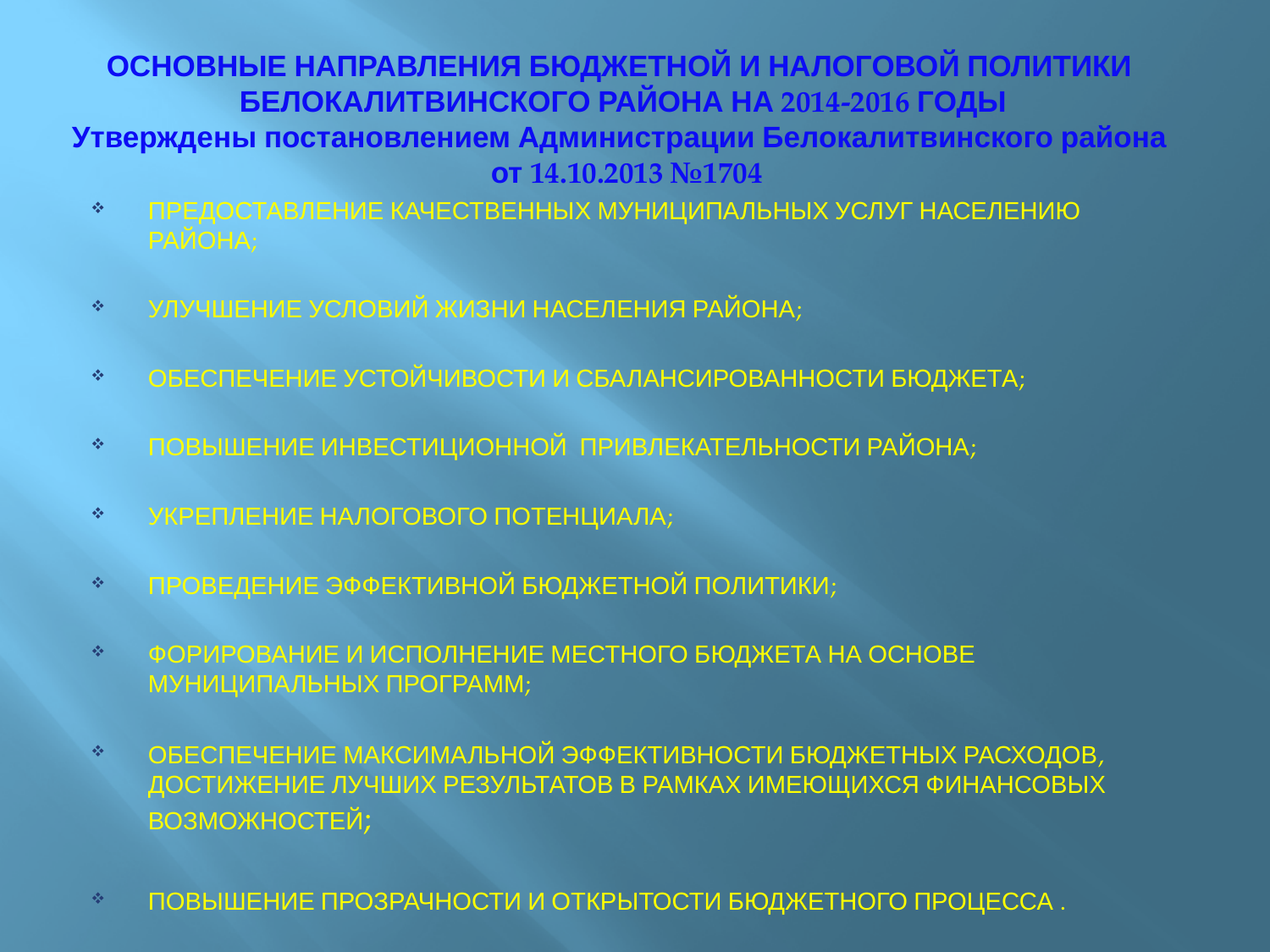

# ОСНОВНЫЕ НАПРАВЛЕНИЯ БЮДЖЕТНОЙ И НАЛОГОВОЙ ПОЛИТИКИ  БЕЛОКАЛИТВИНСКОГО РАЙОНА НА 2014-2016 ГОДЫ Утверждены постановлением Администрации Белокалитвинского района от 14.10.2013 №1704
ПРЕДОСТАВЛЕНИЕ КАЧЕСТВЕННЫХ МУНИЦИПАЛЬНЫХ УСЛУГ НАСЕЛЕНИЮ РАЙОНА;

УЛУЧШЕНИЕ УСЛОВИЙ ЖИЗНИ НАСЕЛЕНИЯ РАЙОНА;

ОБЕСПЕЧЕНИЕ УСТОЙЧИВОСТИ И СБАЛАНСИРОВАННОСТИ БЮДЖЕТА;

ПОВЫШЕНИЕ ИНВЕСТИЦИОННОЙ  ПРИВЛЕКАТЕЛЬНОСТИ РАЙОНА;

УКРЕПЛЕНИЕ НАЛОГОВОГО ПОТЕНЦИАЛА;

ПРОВЕДЕНИЕ ЭФФЕКТИВНОЙ БЮДЖЕТНОЙ ПОЛИТИКИ;

ФОРИРОВАНИЕ И ИСПОЛНЕНИЕ МЕСТНОГО БЮДЖЕТА НА ОСНОВЕ МУНИЦИПАЛЬНЫХ ПРОГРАММ;

ОБЕСПЕЧЕНИЕ МАКСИМАЛЬНОЙ ЭФФЕКТИВНОСТИ БЮДЖЕТНЫХ РАСХОДОВ,  ДОСТИЖЕНИЕ ЛУЧШИХ РЕЗУЛЬТАТОВ В РАМКАХ ИМЕЮЩИХСЯ ФИНАНСОВЫХ ВОЗМОЖНОСТЕЙ;

ПОВЫШЕНИЕ ПРОЗРАЧНОСТИ И ОТКРЫТОСТИ БЮДЖЕТНОГО ПРОЦЕССА .